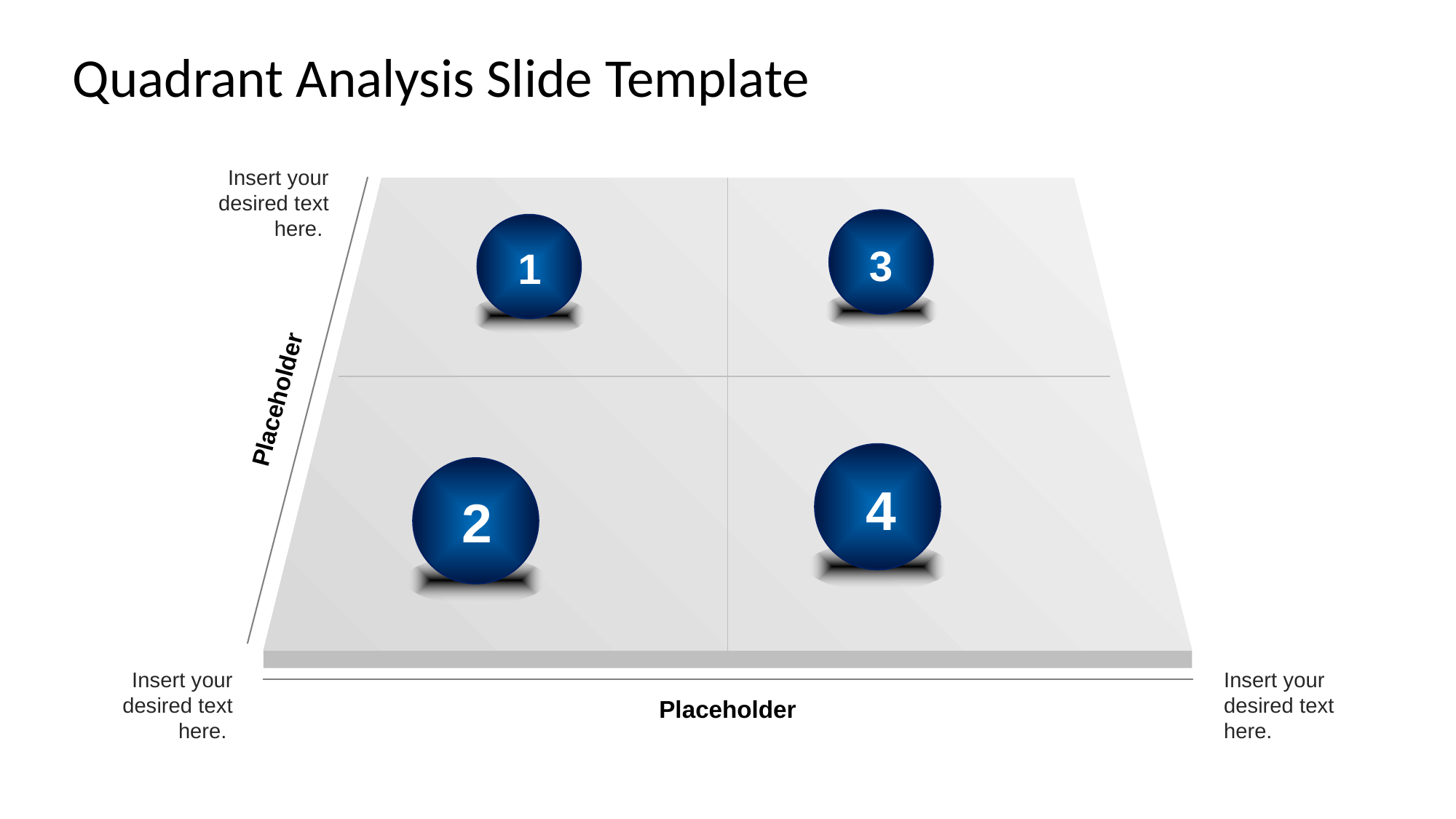

# Quadrant Analysis Slide Template
Insert your desired text here.

3

1
Placeholder

4

2
Insert your desired text here.
Insert your desired text here.
Placeholder